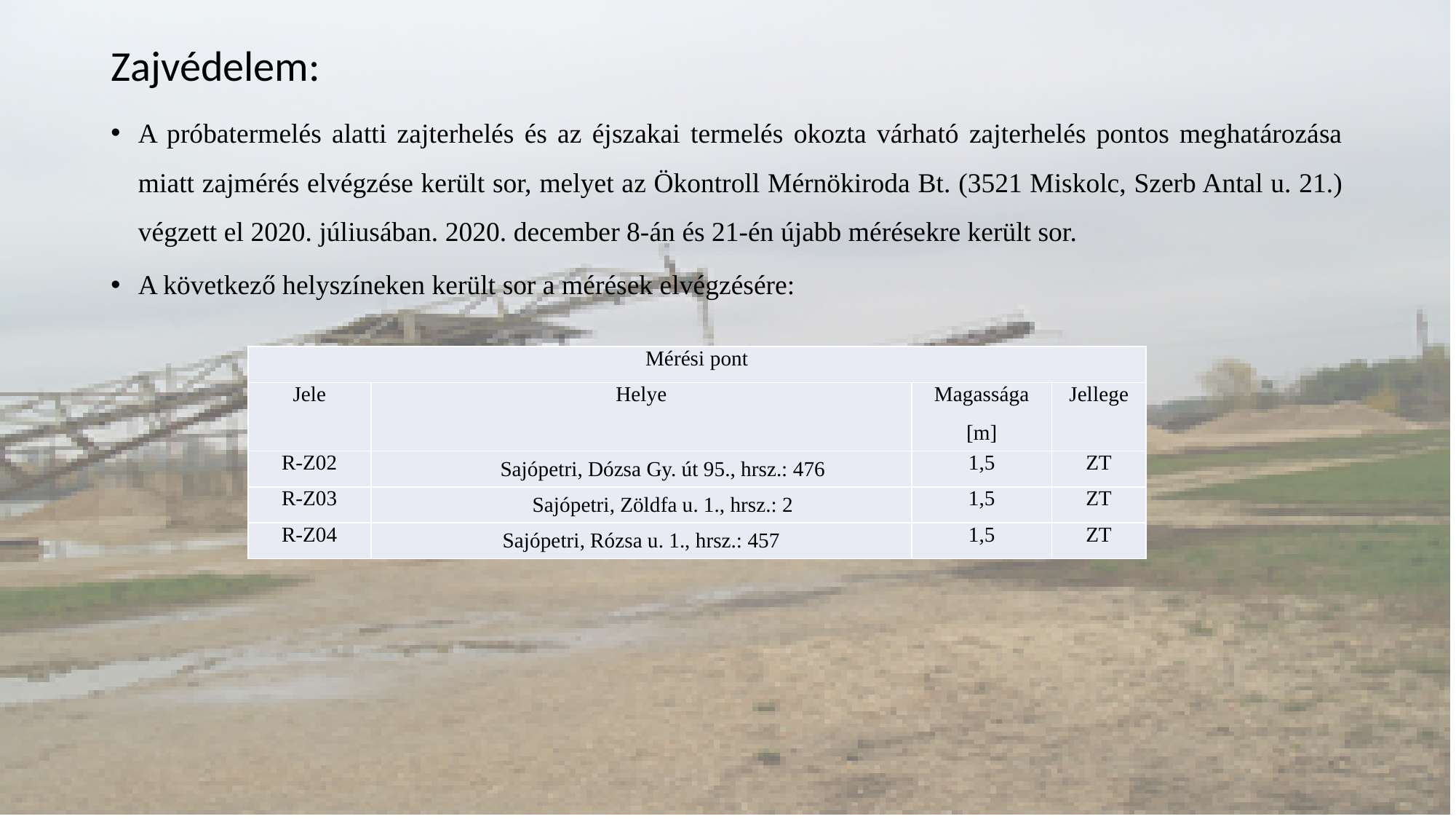

Zajvédelem:
A próbatermelés alatti zajterhelés és az éjszakai termelés okozta várható zajterhelés pontos meghatározása miatt zajmérés elvégzése került sor, melyet az Ökontroll Mérnökiroda Bt. (3521 Miskolc, Szerb Antal u. 21.) végzett el 2020. júliusában. 2020. december 8-án és 21-én újabb mérésekre került sor.
A következő helyszíneken került sor a mérések elvégzésére:

| Mérési pont |  |  |  |
| --- | --- | --- | --- |
| Jele | Helye | Magassága [m] | Jellege |
| R-Z02 | Sajópetri, Dózsa Gy. út 95., hrsz.: 476 | 1,5 | ZT |
| R-Z03 | Sajópetri, Zöldfa u. 1., hrsz.: 2 | 1,5 | ZT |
| R-Z04 | Sajópetri, Rózsa u. 1., hrsz.: 457 | 1,5 | ZT |